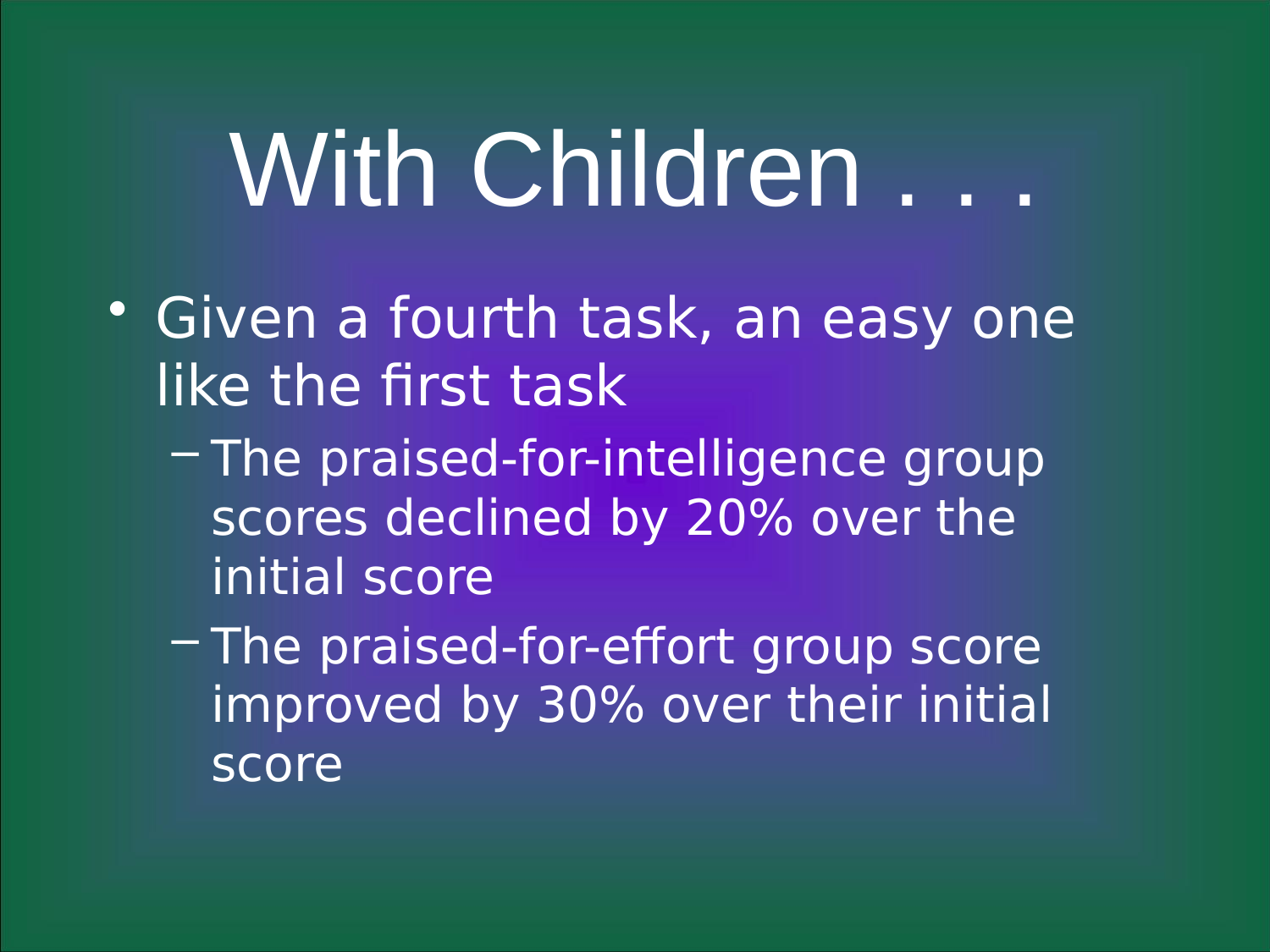

# With Children . . .
Given a fourth task, an easy one like the first task
The praised-for-intelligence group scores declined by 20% over the initial score
The praised-for-effort group score improved by 30% over their initial score